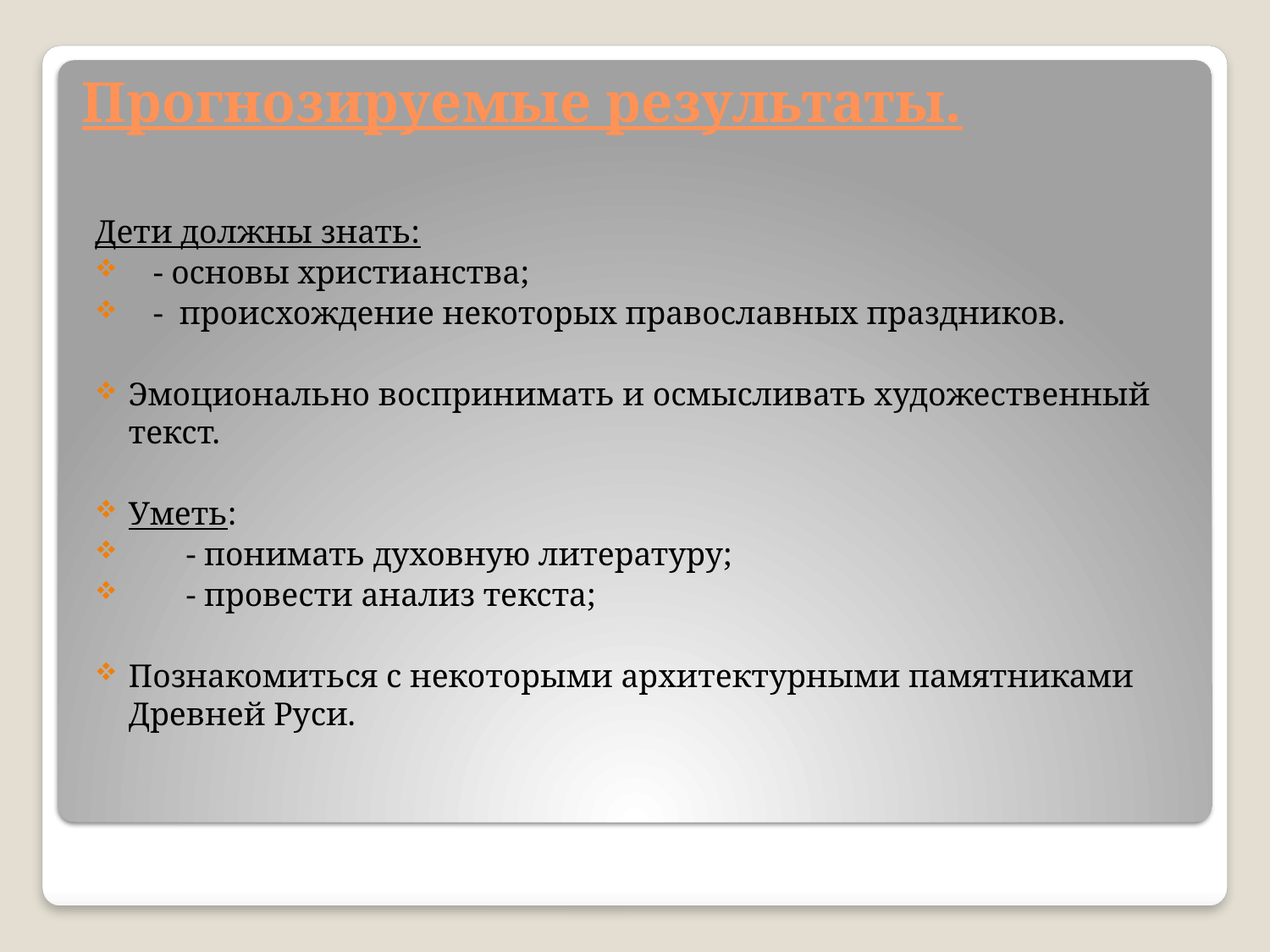

# Прогнозируемые результаты.

Дети должны знать:
   - основы христианства;
   -  происхождение некоторых православных праздников.

Эмоционально воспринимать и осмысливать художественный текст.

Уметь:
       - понимать духовную литературу;
       - провести анализ текста;

Познакомиться с некоторыми архитектурными памятниками Древней Руси.